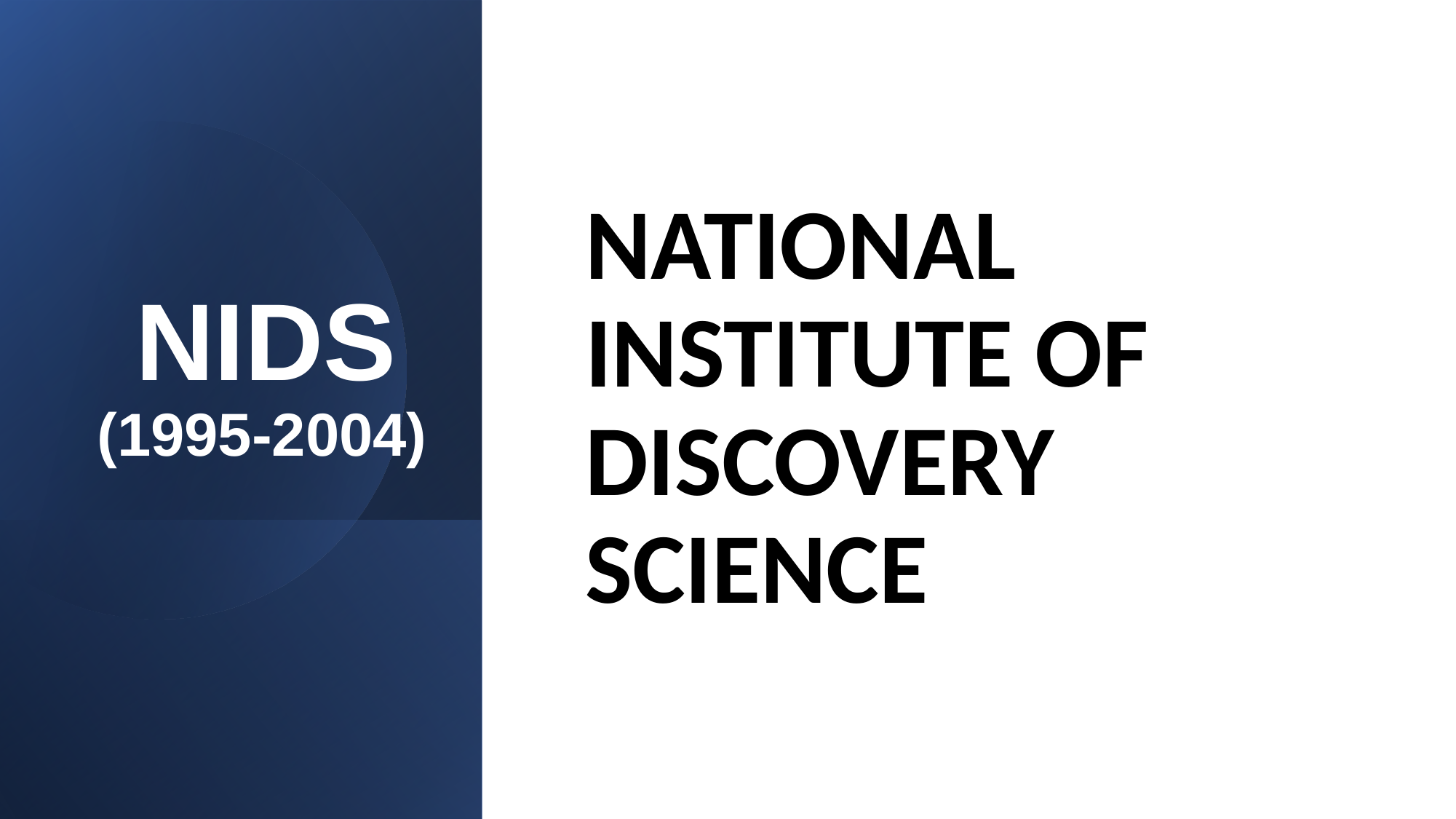

# NIDS (1995-2004)
NATIONAL INSTITUTE OF DISCOVERY SCIENCE